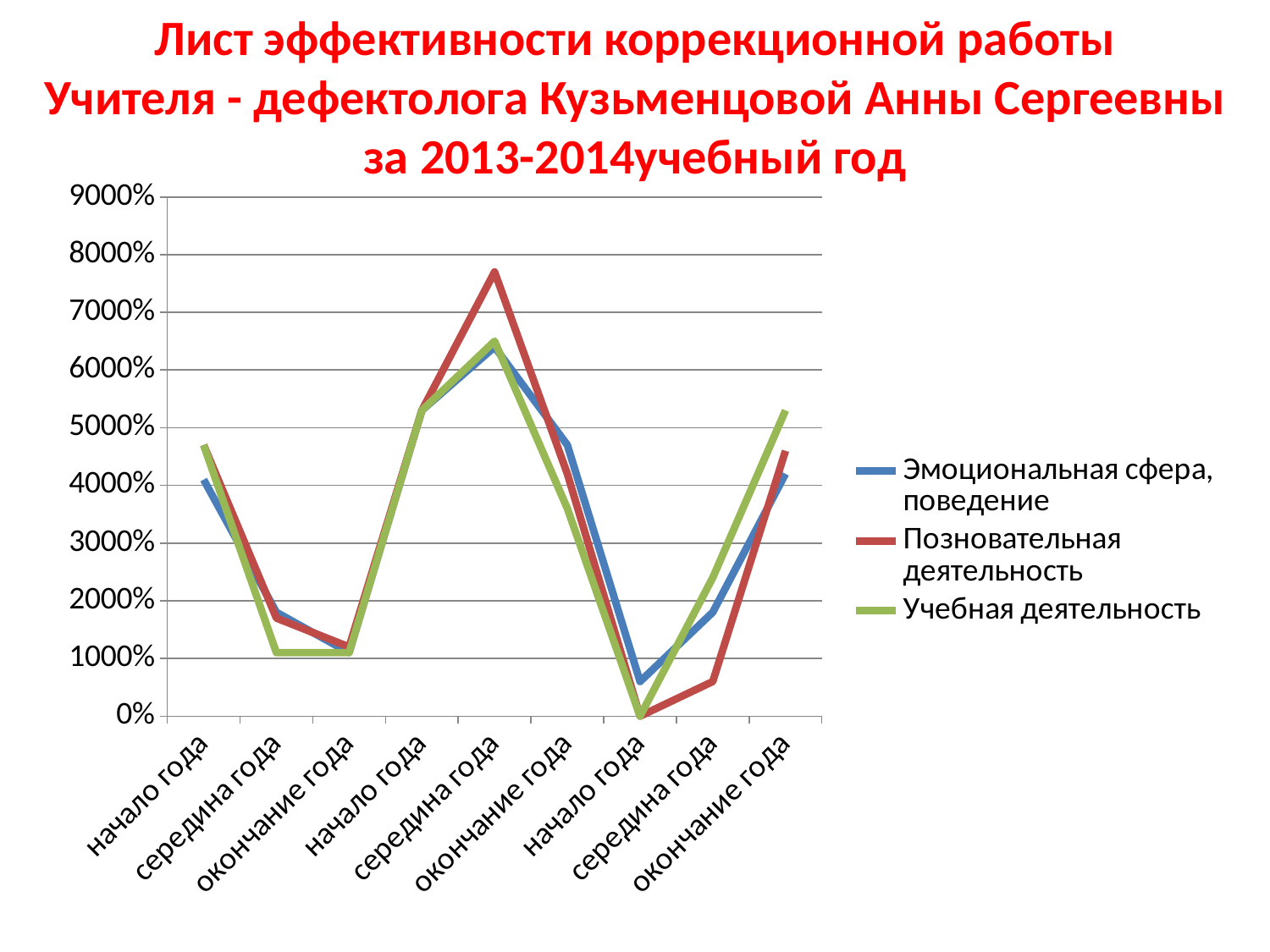

Лист эффективности коррекционной работы
Учителя - дефектолога Кузьменцовой Анны Сергеевны
за 2013-2014учебный год

### Chart

| Category | Эмоциональная сфера, поведение | Позновательная деятельность | Учебная деятельность |
|---|---|---|---|
| начало года | 41.0 | 47.0 | 47.0 |
| середина года | 18.0 | 17.0 | 11.0 |
| окончание года | 11.0 | 12.0 | 11.0 |
| начало года | 53.0 | 53.0 | 53.0 |
| середина года | 64.0 | 77.0 | 65.0 |
| окончание года | 47.0 | 42.0 | 36.0 |
| начало года | 6.0 | 0.0 | 0.0 |
| середина года | 18.0 | 6.0 | 24.0 |
| окончание года | 42.0 | 46.0 | 53.0 |